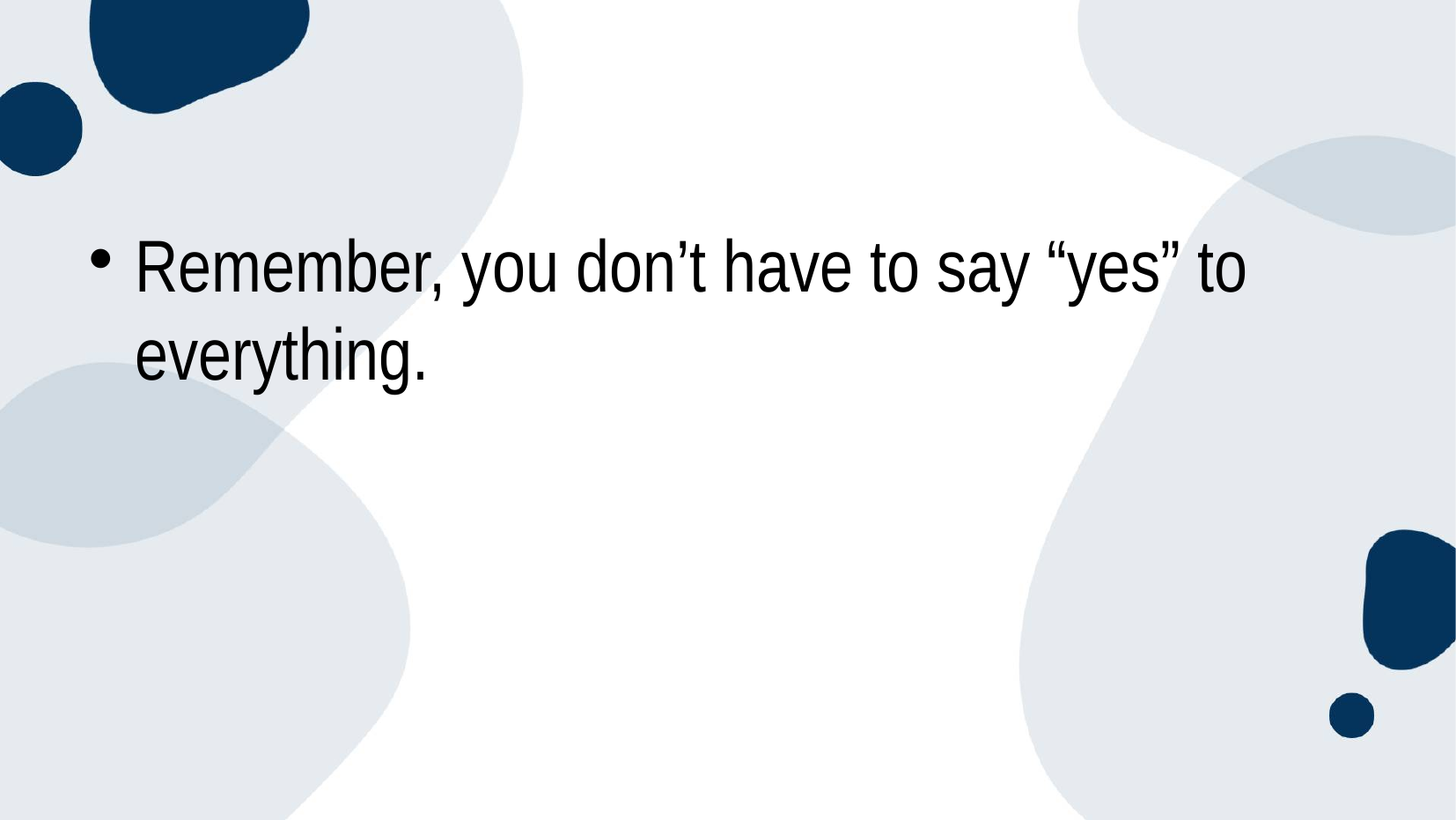

#
Remember, you don’t have to say “yes” to everything.